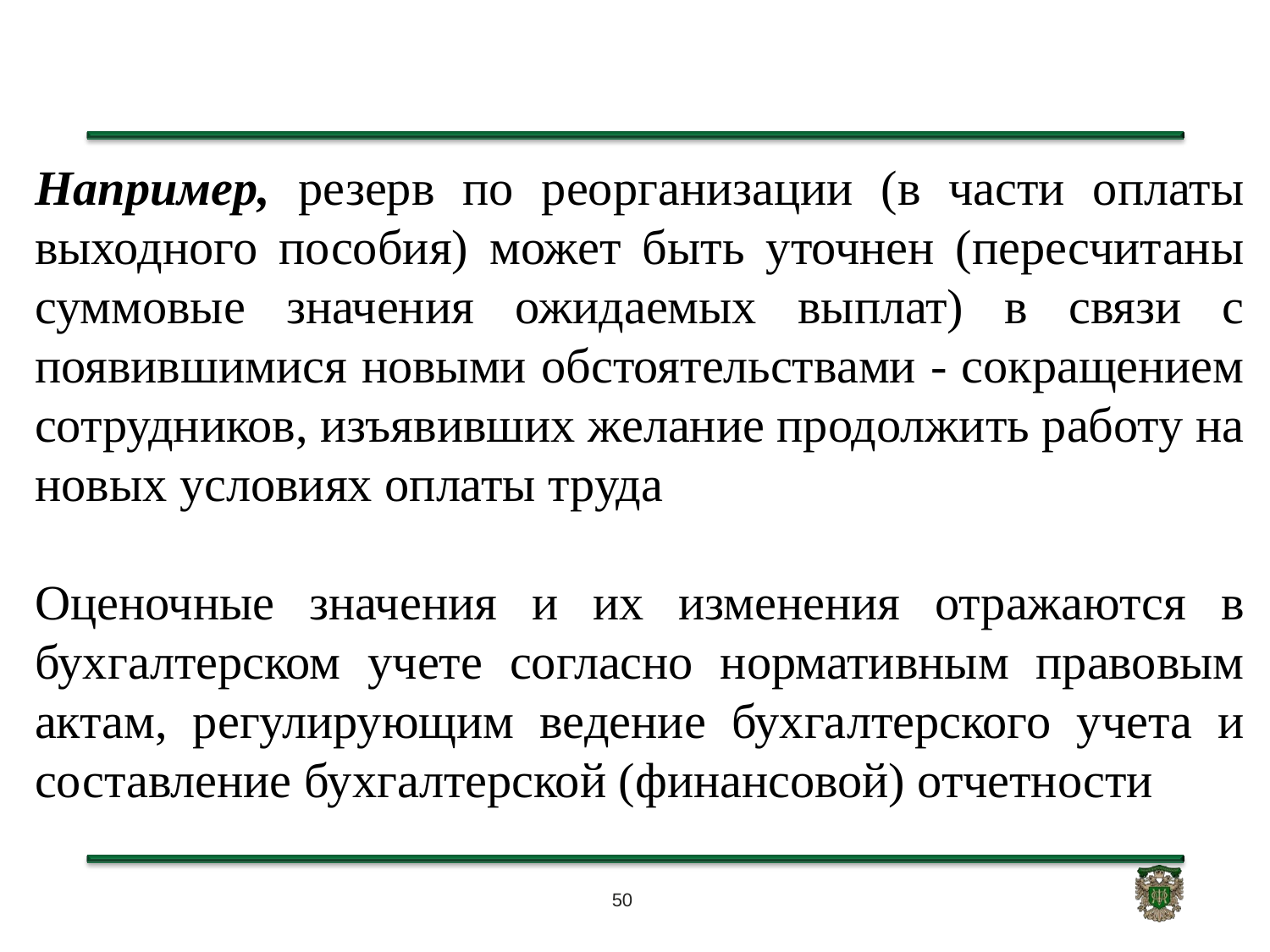

Например, резерв по реорганизации (в части оплаты выходного пособия) может быть уточнен (пересчитаны суммовые значения ожидаемых выплат) в связи с появившимися новыми обстоятельствами - сокращением сотрудников, изъявивших желание продолжить работу на новых условиях оплаты труда

Оценочные значения и их изменения отражаются в бухгалтерском учете согласно нормативным правовым актам, регулирующим ведение бухгалтерского учета и составление бухгалтерской (финансовой) отчетности

50